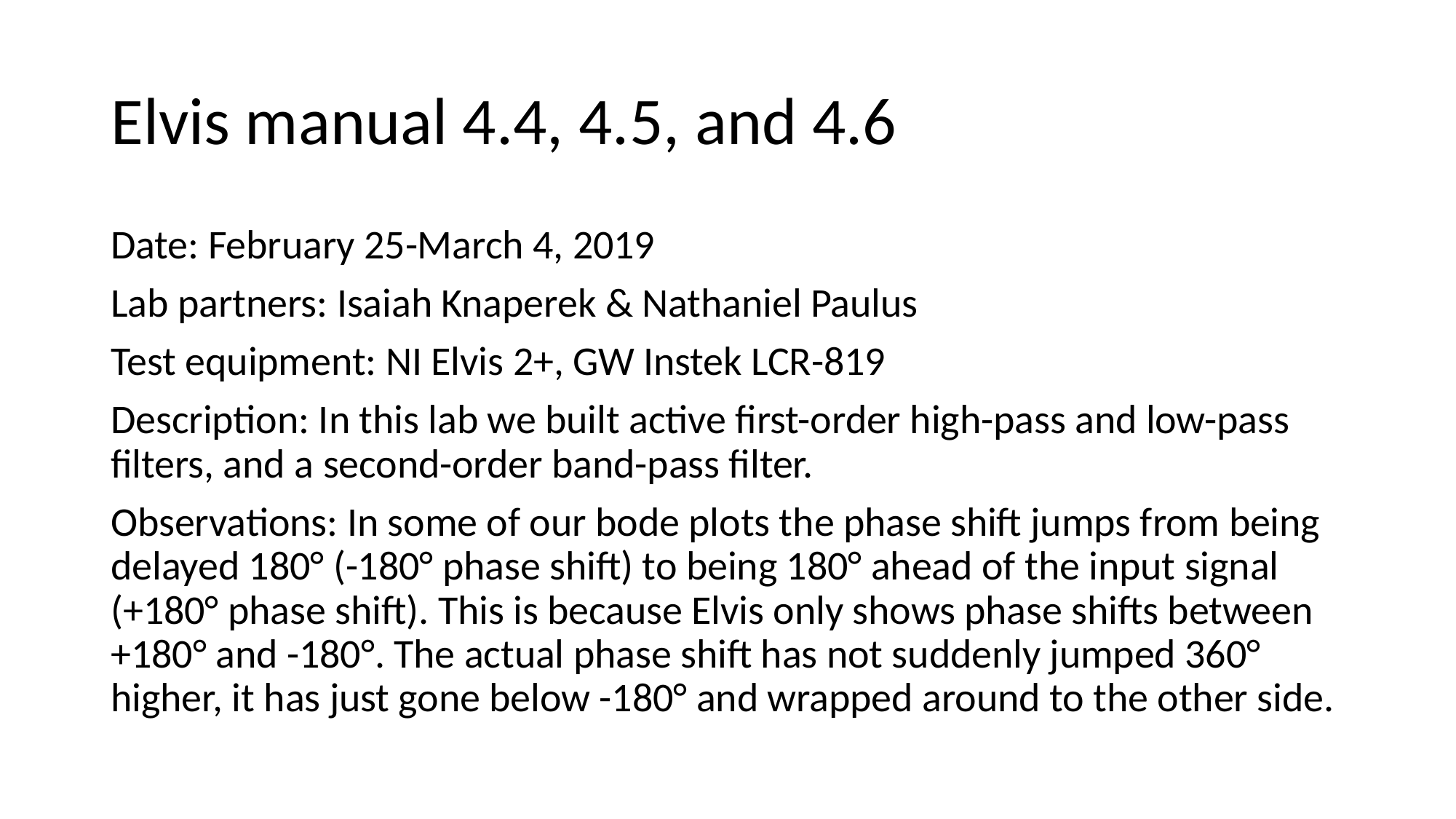

# Elvis manual 4.4, 4.5, and 4.6
Date: February 25-March 4, 2019
Lab partners: Isaiah Knaperek & Nathaniel Paulus
Test equipment: NI Elvis 2+, GW Instek LCR-819
Description: In this lab we built active first-order high-pass and low-pass filters, and a second-order band-pass filter.
Observations: In some of our bode plots the phase shift jumps from being delayed 180° (-180° phase shift) to being 180° ahead of the input signal (+180° phase shift). This is because Elvis only shows phase shifts between +180° and -180°. The actual phase shift has not suddenly jumped 360° higher, it has just gone below -180° and wrapped around to the other side.